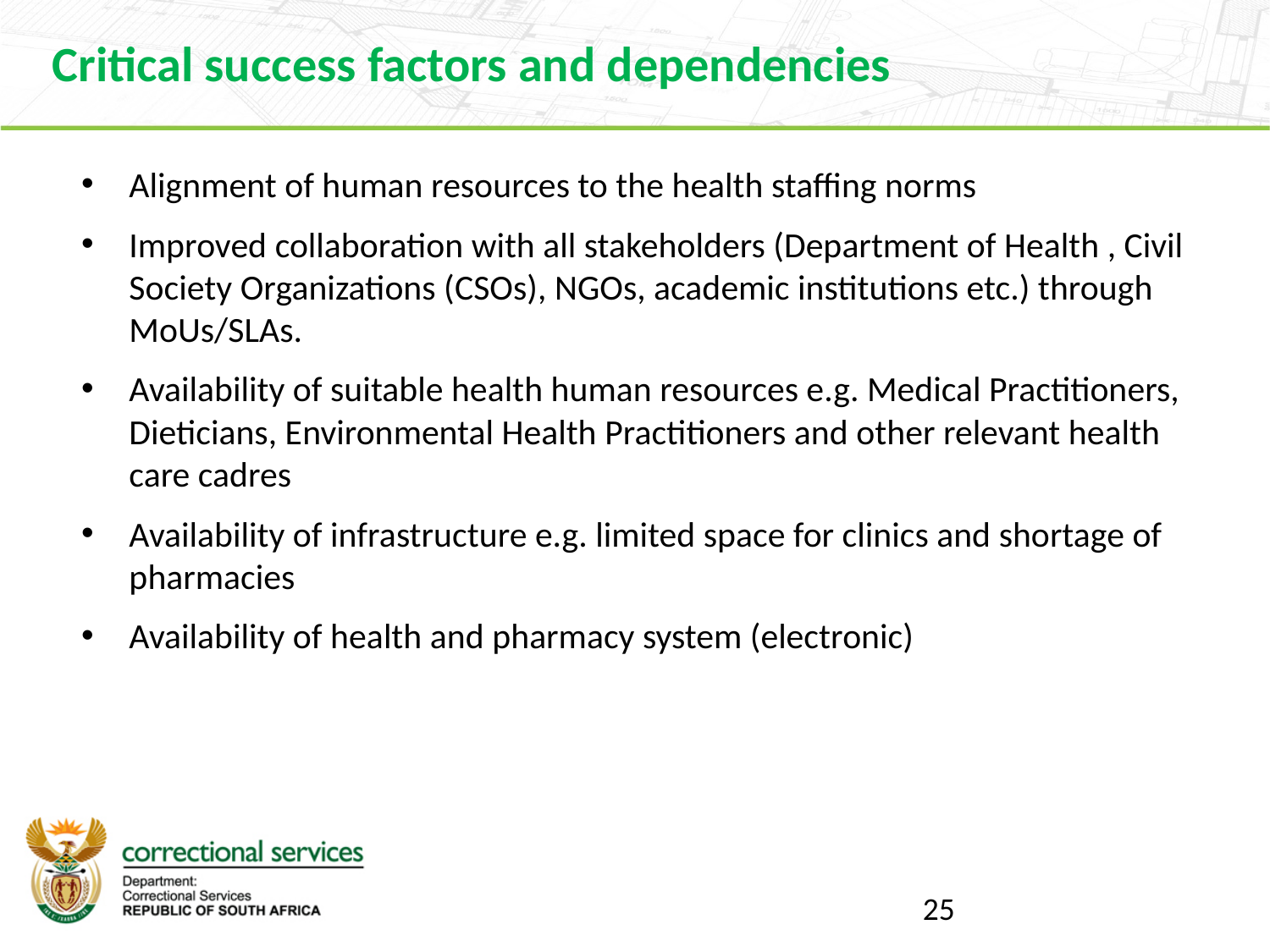

Critical success factors and dependencies
Alignment of human resources to the health staffing norms
Improved collaboration with all stakeholders (Department of Health , Civil Society Organizations (CSOs), NGOs, academic institutions etc.) through   MoUs/SLAs.
Availability of suitable health human resources e.g. Medical Practitioners, Dieticians, Environmental Health Practitioners and other relevant health care cadres
Availability of infrastructure e.g. limited space for clinics and shortage of pharmacies
Availability of health and pharmacy system (electronic)

25